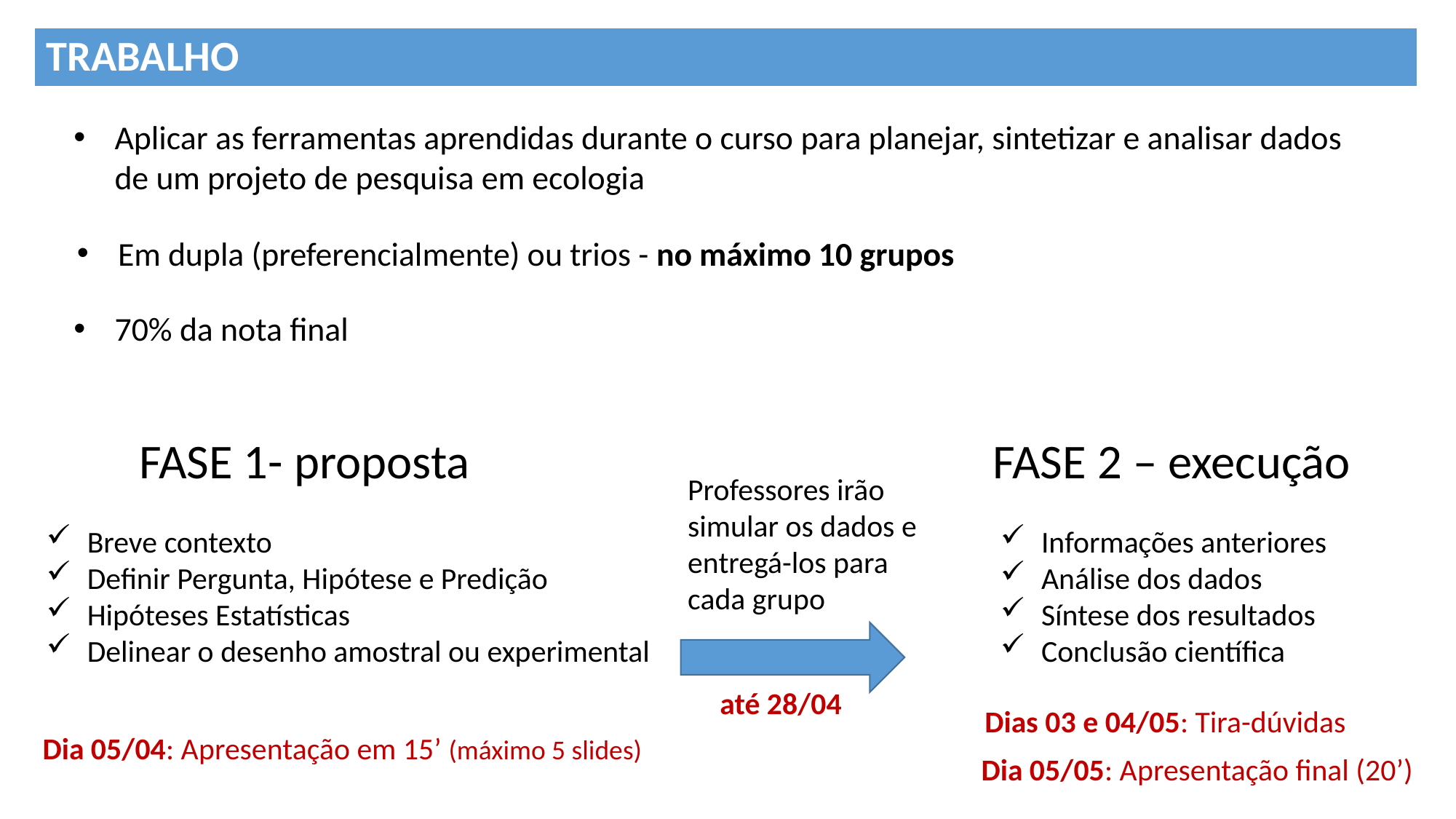

TRABALHO
Aplicar as ferramentas aprendidas durante o curso para planejar, sintetizar e analisar dados de um projeto de pesquisa em ecologia
Em dupla (preferencialmente) ou trios - no máximo 10 grupos
70% da nota final
FASE 1- proposta
Breve contexto
Definir Pergunta, Hipótese e Predição
Hipóteses Estatísticas
Delinear o desenho amostral ou experimental
Dia 05/04: Apresentação em 15’ (máximo 5 slides)
FASE 2 – execução
Informações anteriores
Análise dos dados
Síntese dos resultados
Conclusão científica
Dias 03 e 04/05: Tira-dúvidas
Dia 05/05: Apresentação final (20’)
Professores irão simular os dados e entregá-los para cada grupo

até 28/04